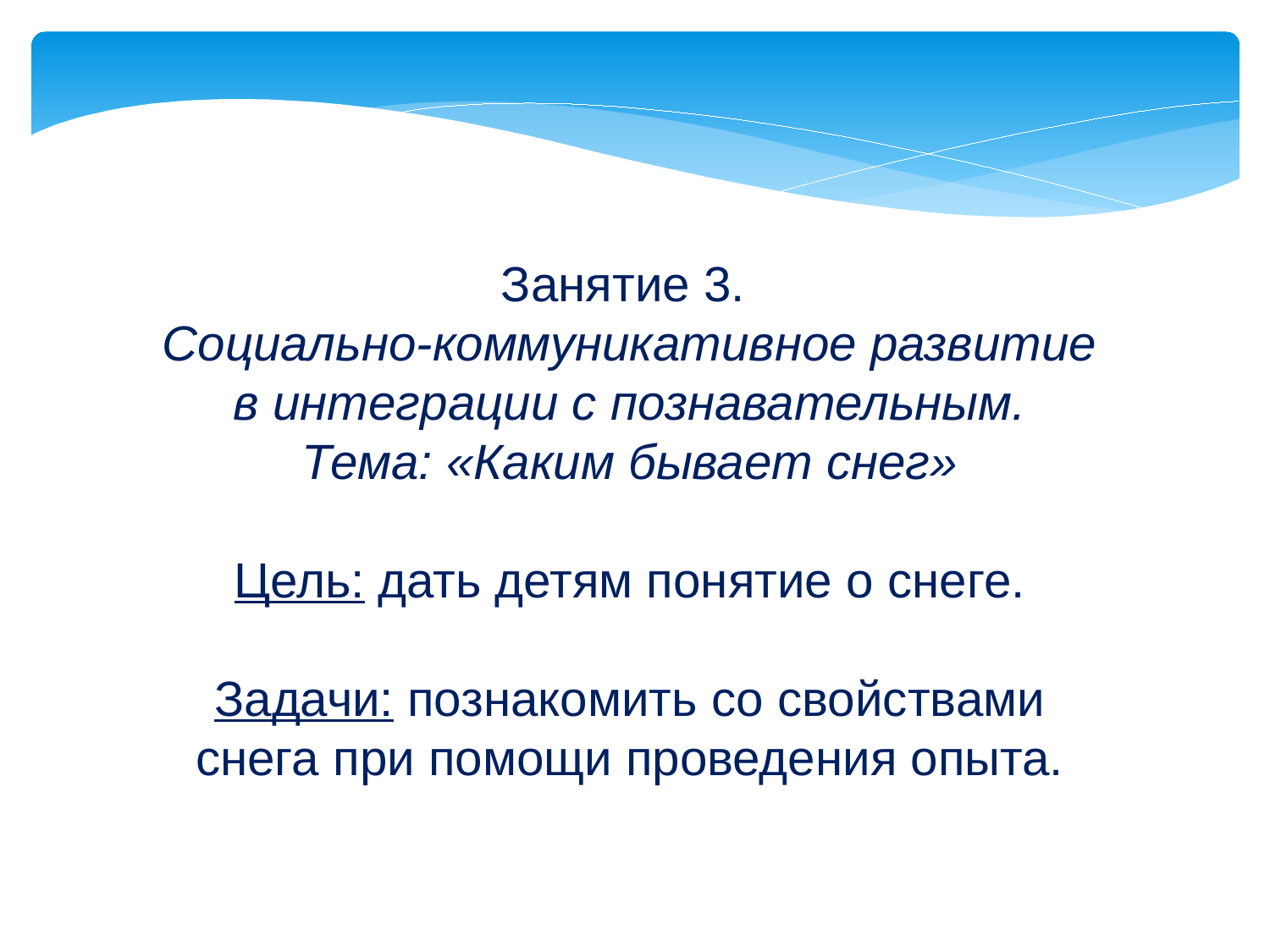

Занятие 3.
Социально-коммуникативное развитие в интеграции с познавательным.
Тема: «Каким бывает снег»

Цель: дать детям понятие о снеге.

Задачи: познакомить со свойствами снега при помощи проведения опыта.